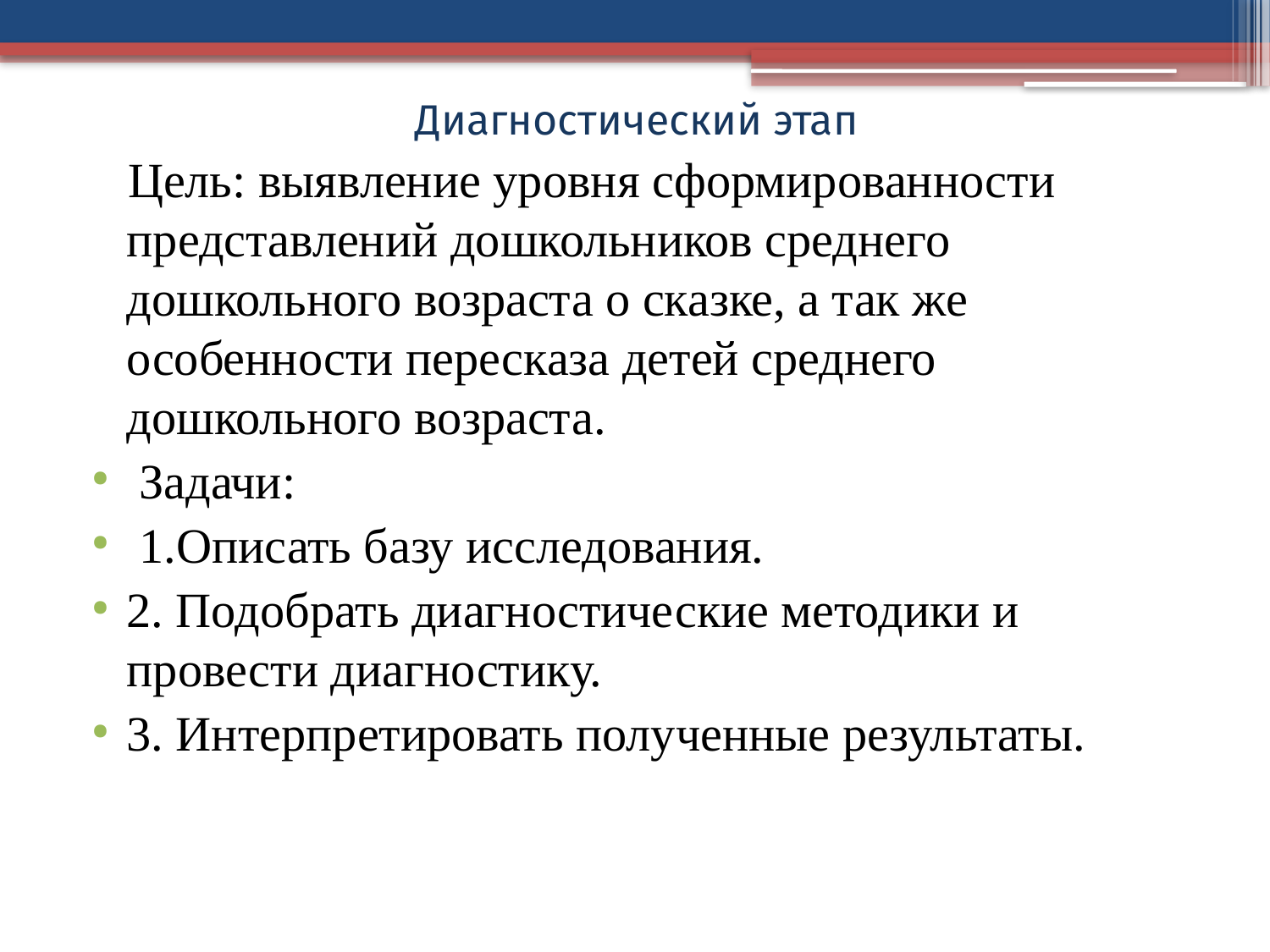

Диагностический этап
   Цель: выявление уровня сформированности представлений дошкольников среднего дошкольного возраста о сказке, а так же особенности пересказа детей среднего дошкольного возраста.
 Задачи:
 1.Описать базу исследования.
2. Подобрать диагностические методики и провести диагностику.
3. Интерпретировать полученные результаты.